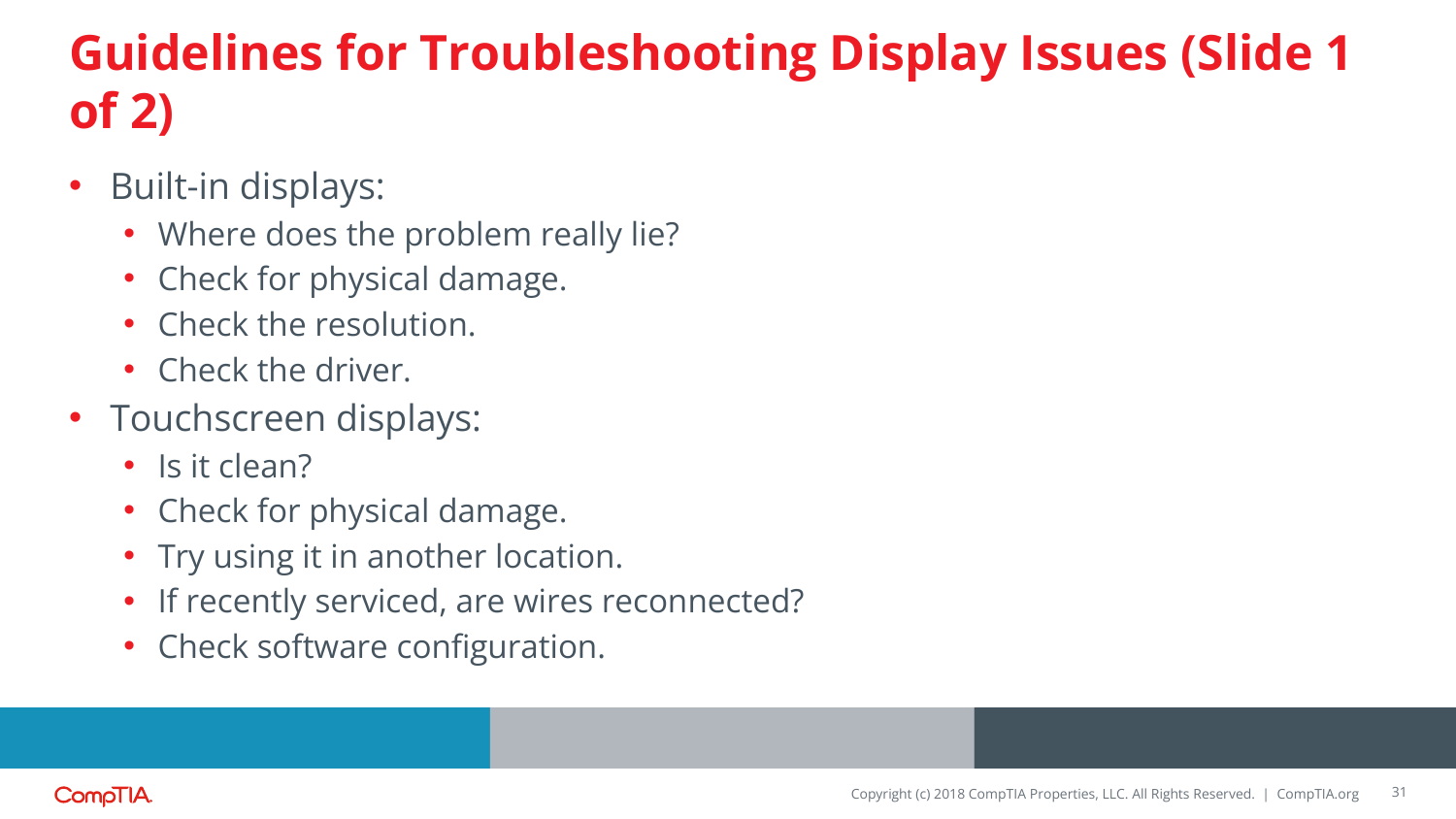

# Guidelines for Troubleshooting Display Issues (Slide 1 of 2)
Built-in displays:
Where does the problem really lie?
Check for physical damage.
Check the resolution.
Check the driver.
Touchscreen displays:
Is it clean?
Check for physical damage.
Try using it in another location.
If recently serviced, are wires reconnected?
Check software configuration.
31